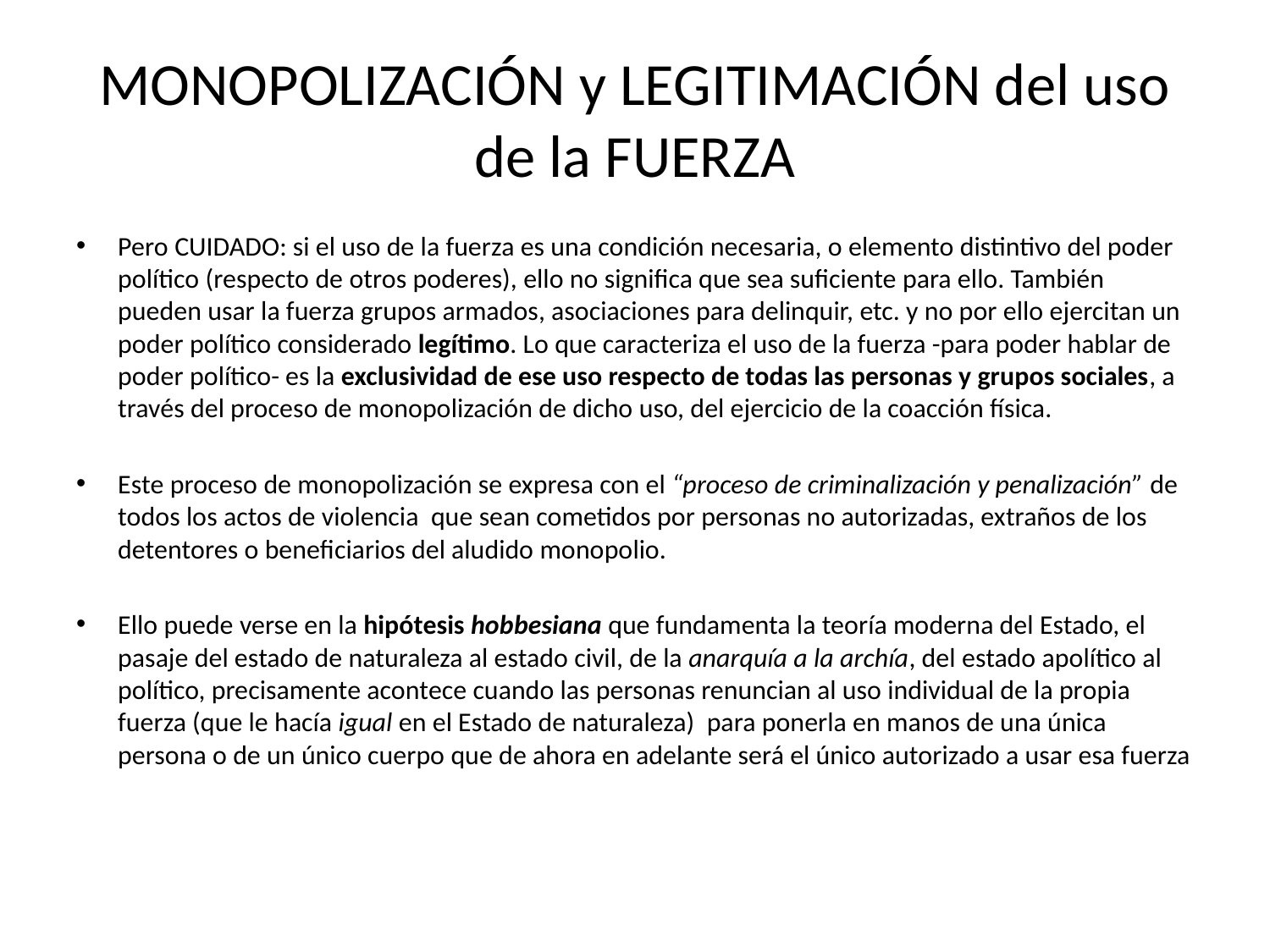

# MONOPOLIZACIÓN y LEGITIMACIÓN del uso de la FUERZA
Pero CUIDADO: si el uso de la fuerza es una condición necesaria, o elemento distintivo del poder político (respecto de otros poderes), ello no significa que sea suficiente para ello. También pueden usar la fuerza grupos armados, asociaciones para delinquir, etc. y no por ello ejercitan un poder político considerado legítimo. Lo que caracteriza el uso de la fuerza -para poder hablar de poder político- es la exclusividad de ese uso respecto de todas las personas y grupos sociales, a través del proceso de monopolización de dicho uso, del ejercicio de la coacción física.

Este proceso de monopolización se expresa con el “proceso de criminalización y penalización” de todos los actos de violencia  que sean cometidos por personas no autorizadas, extraños de los detentores o beneficiarios del aludido monopolio.

Ello puede verse en la hipótesis hobbesiana que fundamenta la teoría moderna del Estado, el pasaje del estado de naturaleza al estado civil, de la anarquía a la archía, del estado apolítico al político, precisamente acontece cuando las personas renuncian al uso individual de la propia fuerza (que le hacía igual en el Estado de naturaleza)  para ponerla en manos de una única persona o de un único cuerpo que de ahora en adelante será el único autorizado a usar esa fuerza